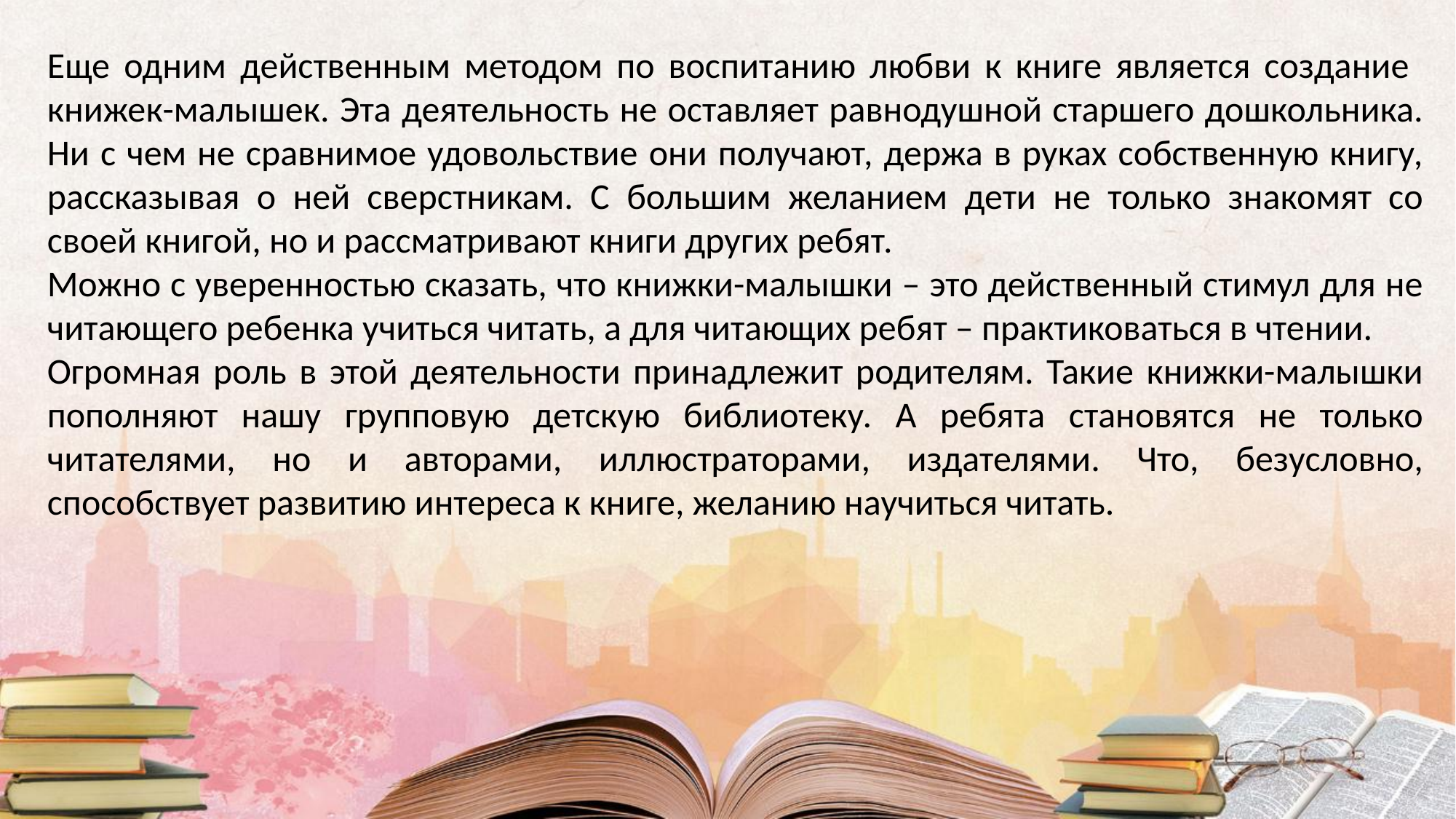

Еще одним действенным методом по воспитанию любви к книге является создание  книжек-малышек. Эта деятельность не оставляет равнодушной старшего дошкольника. Ни с чем не сравнимое удовольствие они получают, держа в руках собственную книгу, рассказывая о ней сверстникам. С большим желанием дети не только знакомят со своей книгой, но и рассматривают книги других ребят.
Можно с уверенностью сказать, что книжки-малышки – это действенный стимул для не читающего ребенка учиться читать, а для читающих ребят – практиковаться в чтении.
Огромная роль в этой деятельности принадлежит родителям. Такие книжки-малышки пополняют нашу групповую детскую библиотеку. А ребята становятся не только читателями, но и авторами, иллюстраторами, издателями. Что, безусловно, способствует развитию интереса к книге, желанию научиться читать.